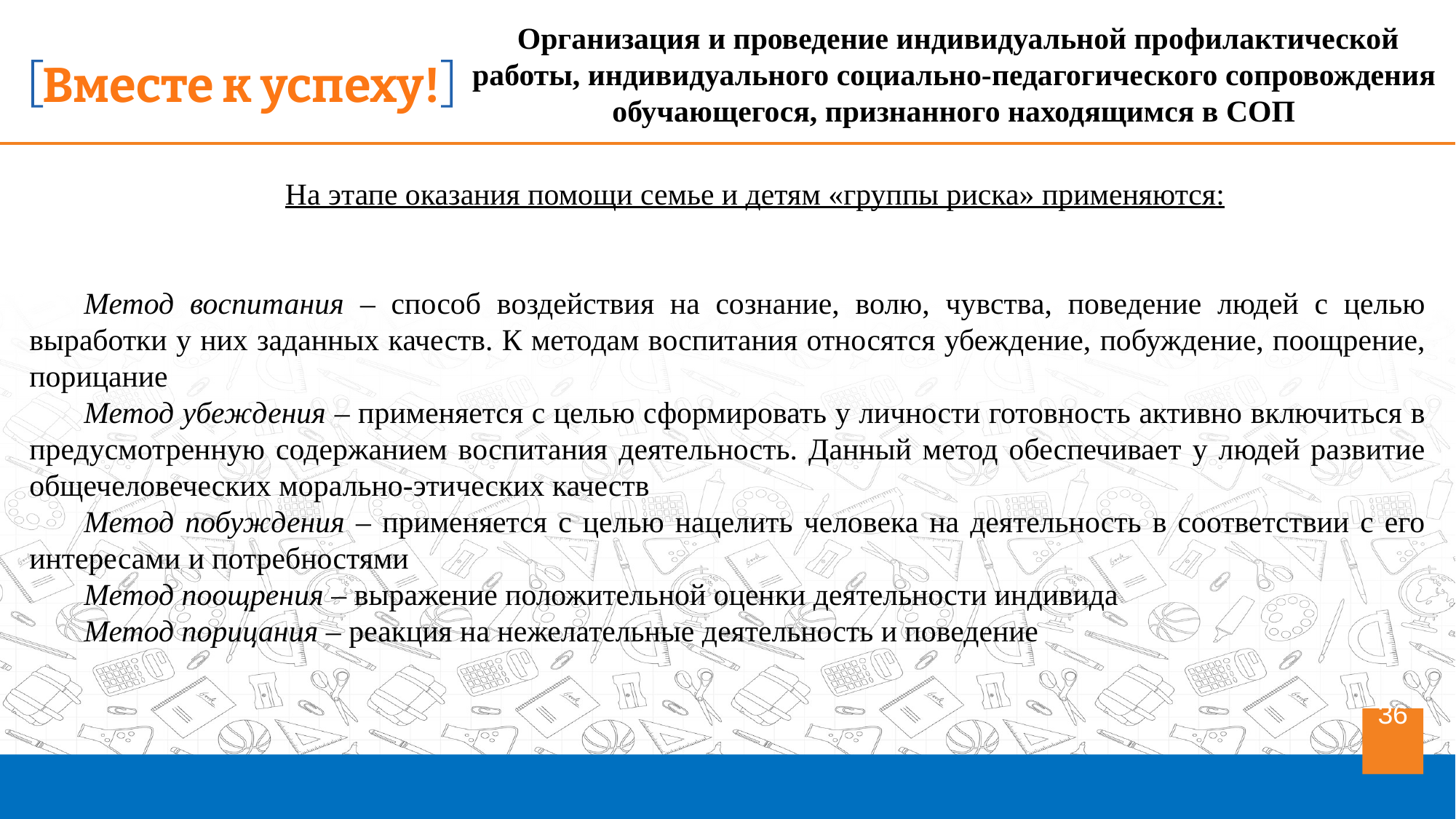

Организация и проведение индивидуальной профилактической работы, индивидуального социально-педагогического сопровождения обучающегося, признанного находящимся в СОП
На этапе оказания помощи семье и детям «группы риска» применяются:

Метод воспитания – способ воздействия на сознание, волю, чувства, поведение людей с целью выработки у них заданных качеств. К методам воспитания относятся убеждение, побуждение, поощрение, порицание
Метод убеждения – применяется с целью сформировать у личности готовность активно включиться в предусмотренную содержанием воспитания деятельность. Данный метод обеспечивает у людей развитие общечеловеческих морально-этических качеств
Метод побуждения – применяется с целью нацелить человека на деятельность в соответствии с его интересами и потребностями
Метод поощрения – выражение положительной оценки деятельности индивида
Метод порицания – реакция на нежелательные деятельность и поведение